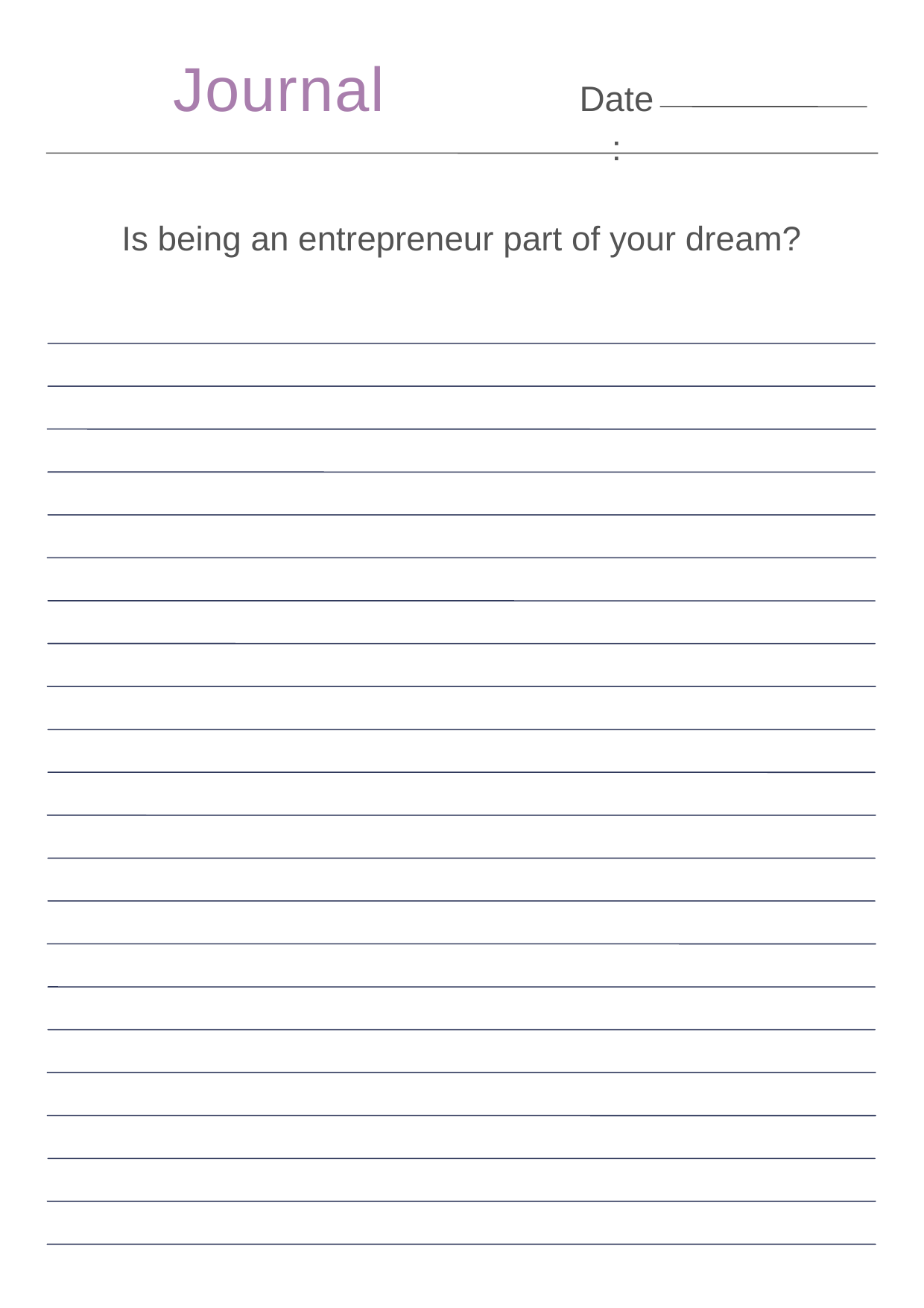

Journal
Date:

Is being an entrepreneur part of your dream?